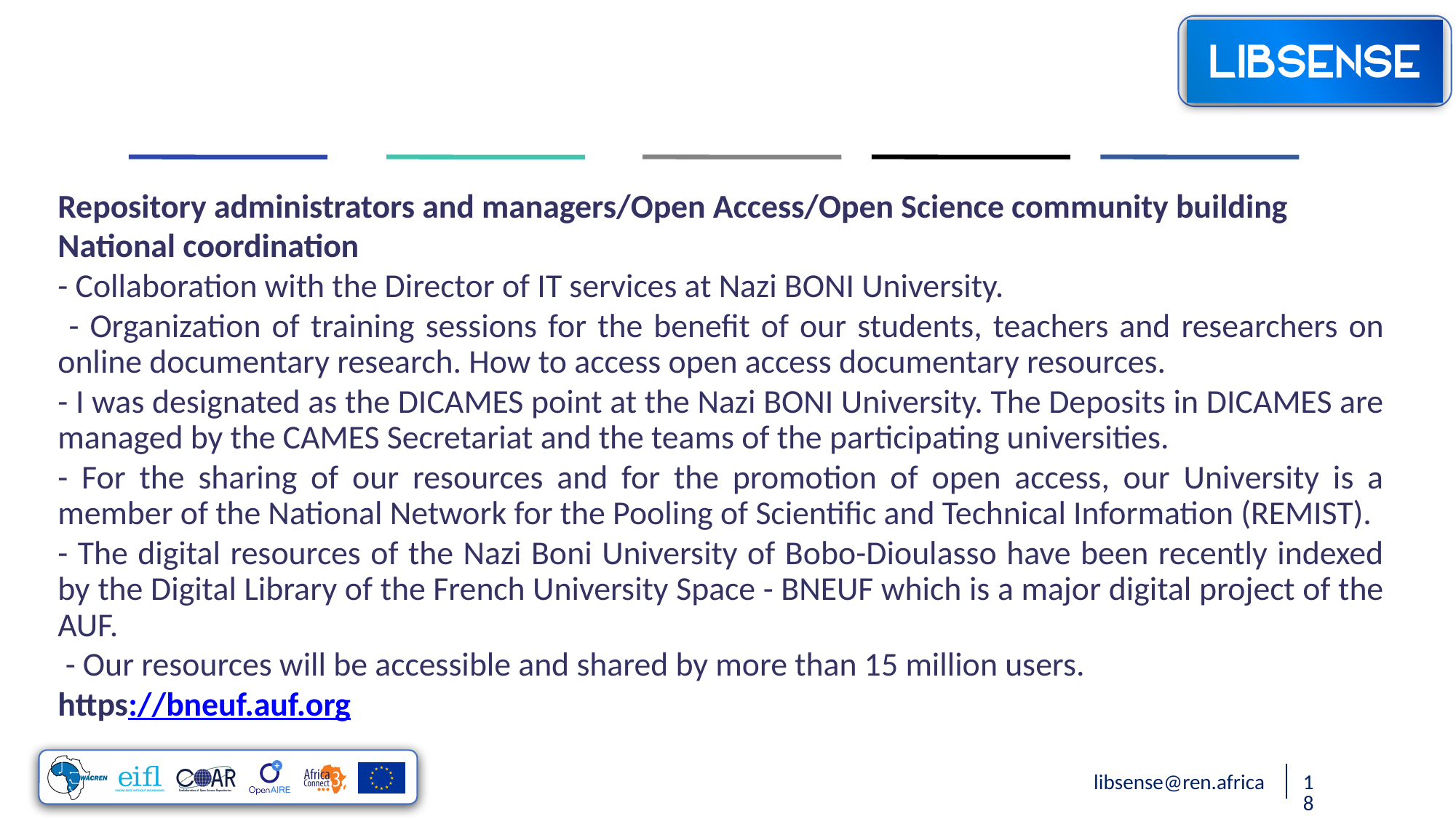

Repository administrators and managers/Open Access/Open Science community building
National coordination
- Collaboration with the Director of IT services at Nazi BONI University.
 - Organization of training sessions for the benefit of our students, teachers and researchers on online documentary research. How to access open access documentary resources.
- I was designated as the DICAMES point at the Nazi BONI University. The Deposits in DICAMES are managed by the CAMES Secretariat and the teams of the participating universities.
- For the sharing of our resources and for the promotion of open access, our University is a member of the National Network for the Pooling of Scientific and Technical Information (REMIST).
- The digital resources of the Nazi Boni University of Bobo-Dioulasso have been recently indexed by the Digital Library of the French University Space - BNEUF which is a major digital project of the AUF.
 - Our resources will be accessible and shared by more than 15 million users.
https://bneuf.auf.org

libsense@ren.africa
18